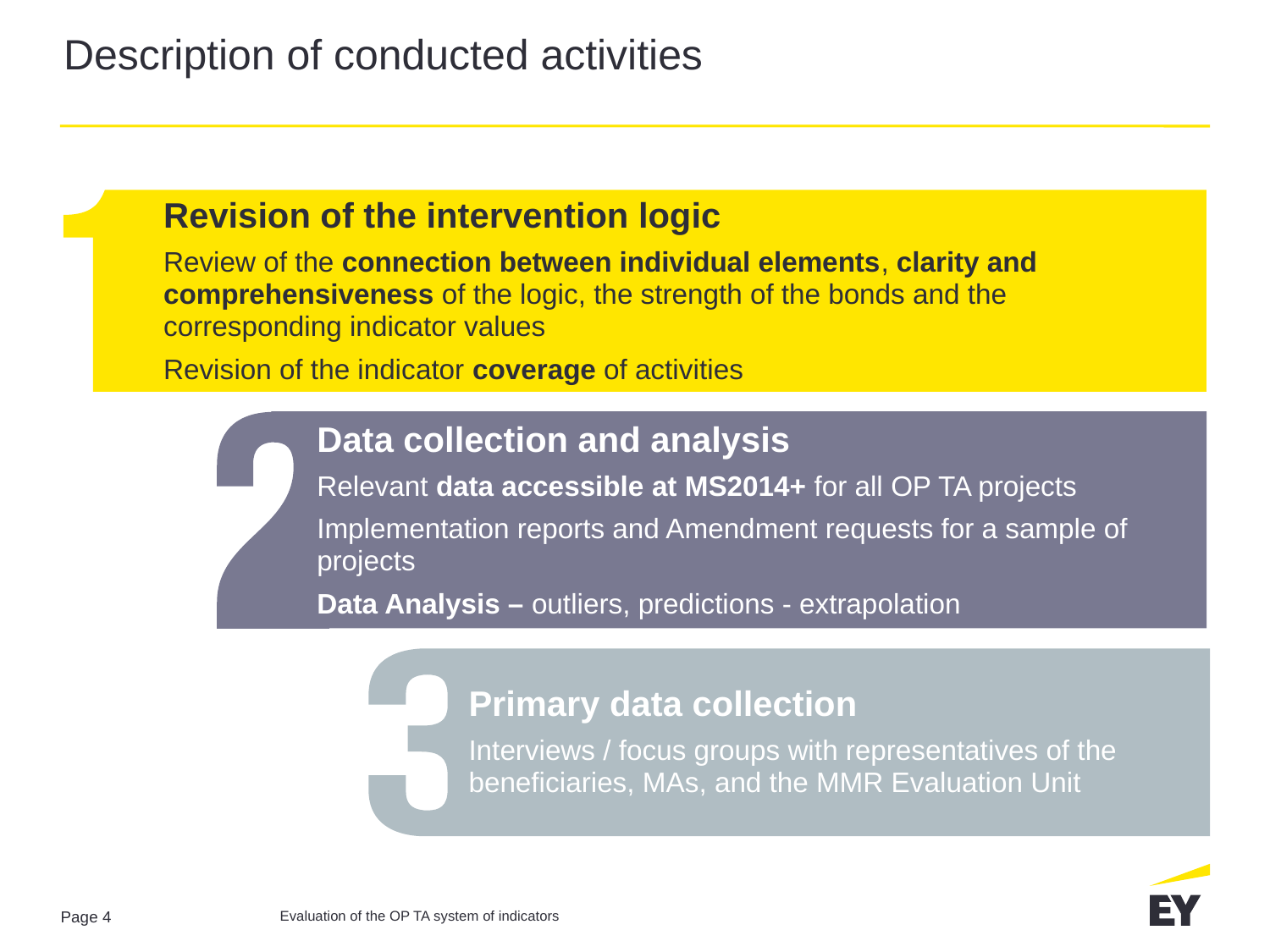

# Description of conducted activities
Revision of the intervention logic
Review of the connection between individual elements, clarity and comprehensiveness of the logic, the strength of the bonds and the corresponding indicator values
Revision of the indicator coverage of activities
Data collection and analysis
Relevant data accessible at MS2014+ for all OP TA projects
Implementation reports and Amendment requests for a sample of projects
Data Analysis – outliers, predictions - extrapolation
Primary data collection
Interviews / focus groups with representatives of the beneficiaries, MAs, and the MMR Evaluation Unit

Evaluation of the OP TA system of indicators